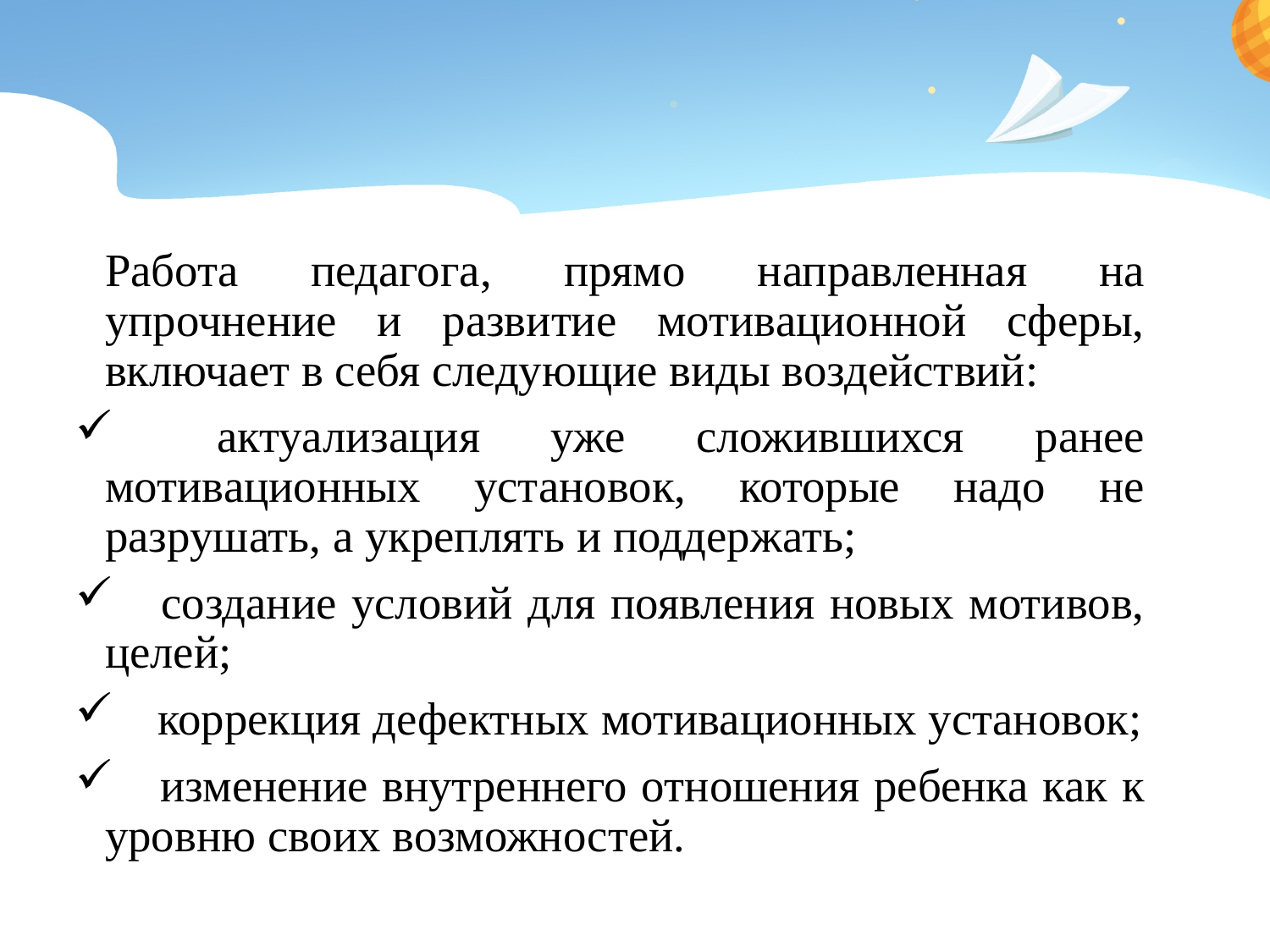

Работа педагога, прямо направленная на упрочнение и развитие мотивационной сферы, включает в себя следующие виды воздействий:
    актуализация уже сложившихся ранее мотивационных установок, которые надо не разрушать, а укреплять и поддержать;
    создание условий для появления новых мотивов, целей;
    коррекция дефектных мотивационных установок;
    изменение внутреннего отношения ребенка как к уровню своих возможностей.